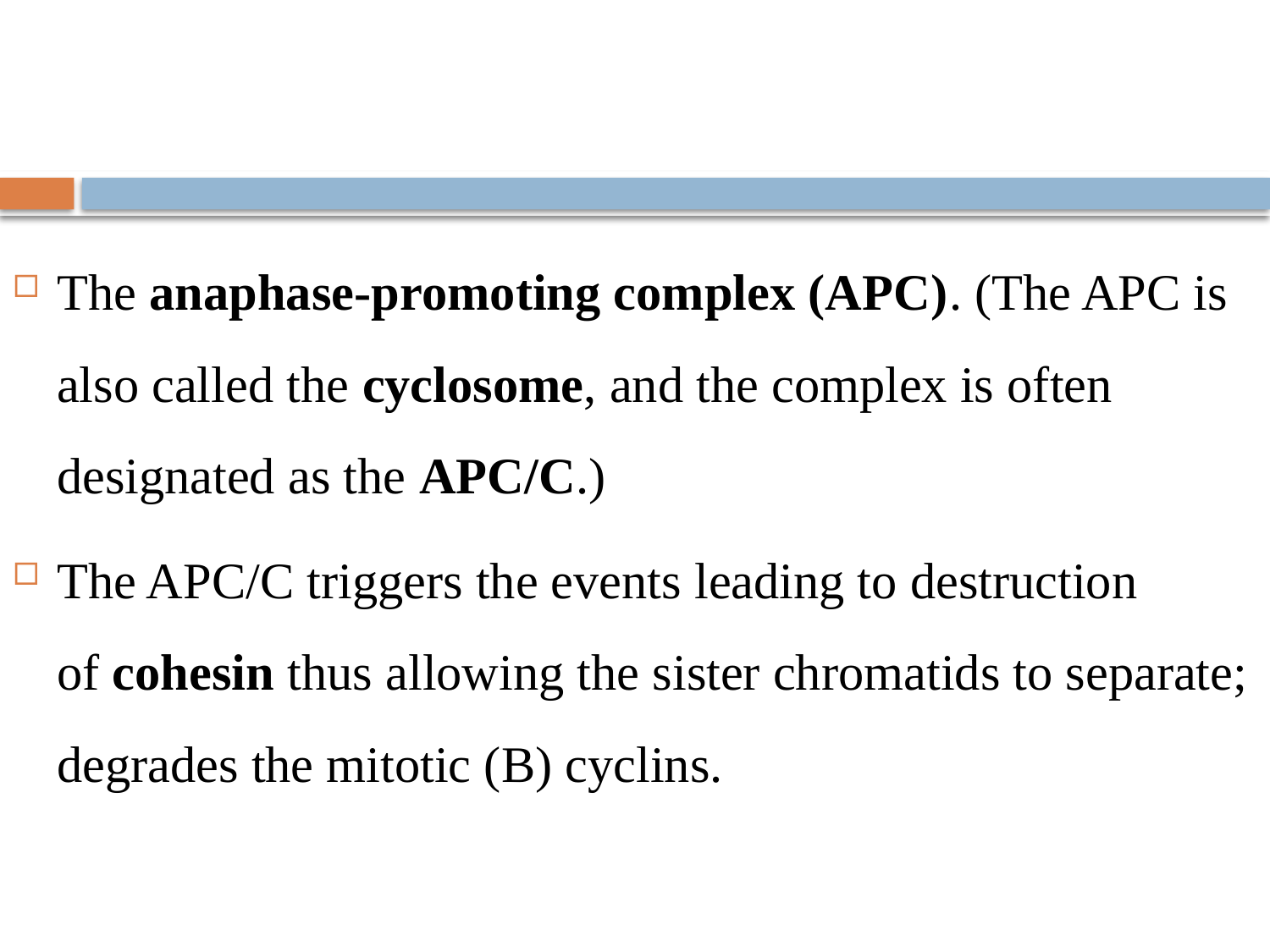

#
The anaphase-promoting complex (APC). (The APC is also called the cyclosome, and the complex is often designated as the APC/C.)
The APC/C triggers the events leading to destruction of cohesin thus allowing the sister chromatids to separate; degrades the mitotic (B) cyclins.